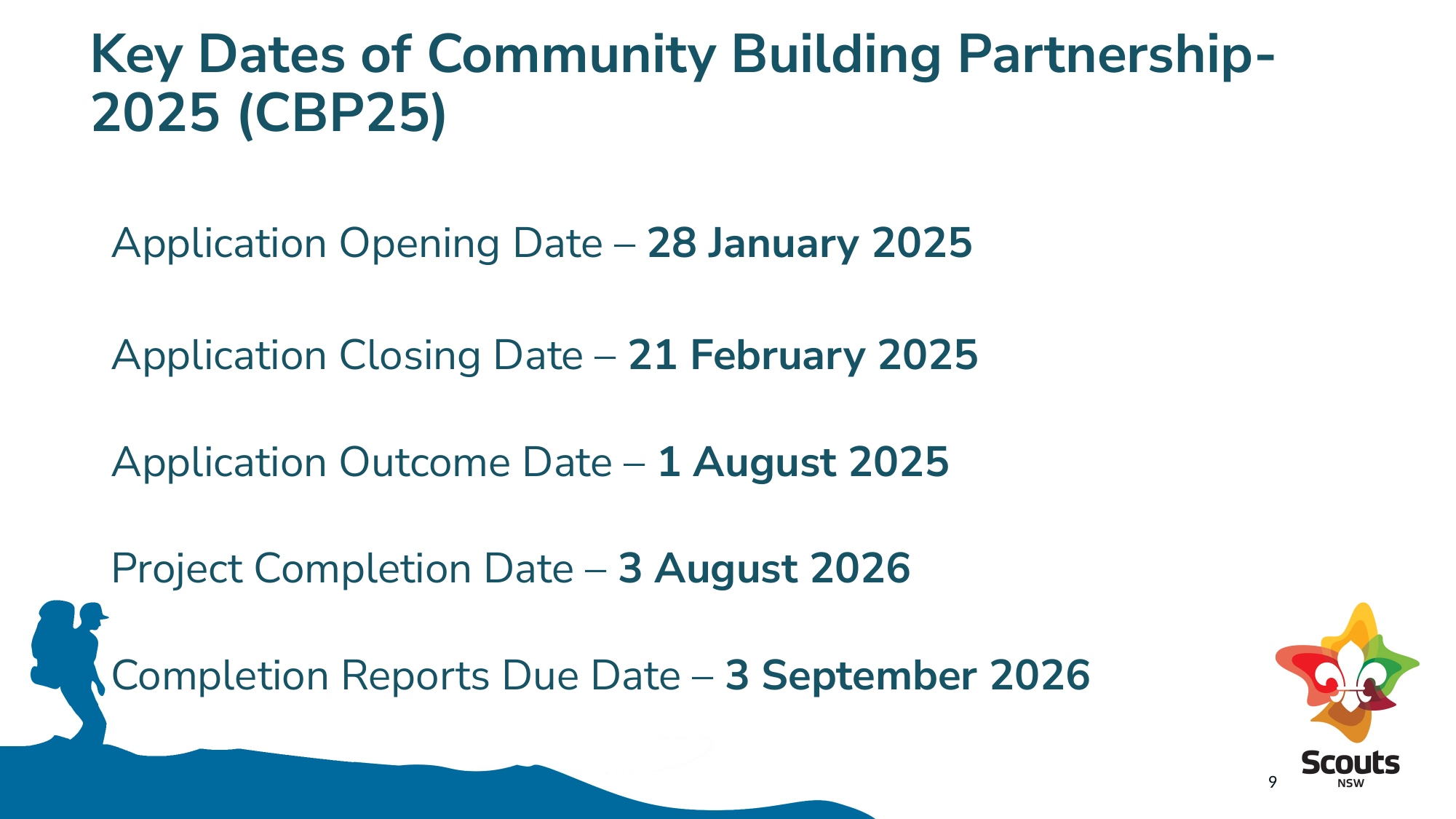

# Key Dates of Community Building Partnership-  2025 (CBP25)
Application Opening Date – 28 January 2025
Application Closing Date – 21 February 2025
Application Outcome Date – 1 August 2025
Project Completion Date – 3 August 2026
Completion Reports Due Date – 3 September 2026

9